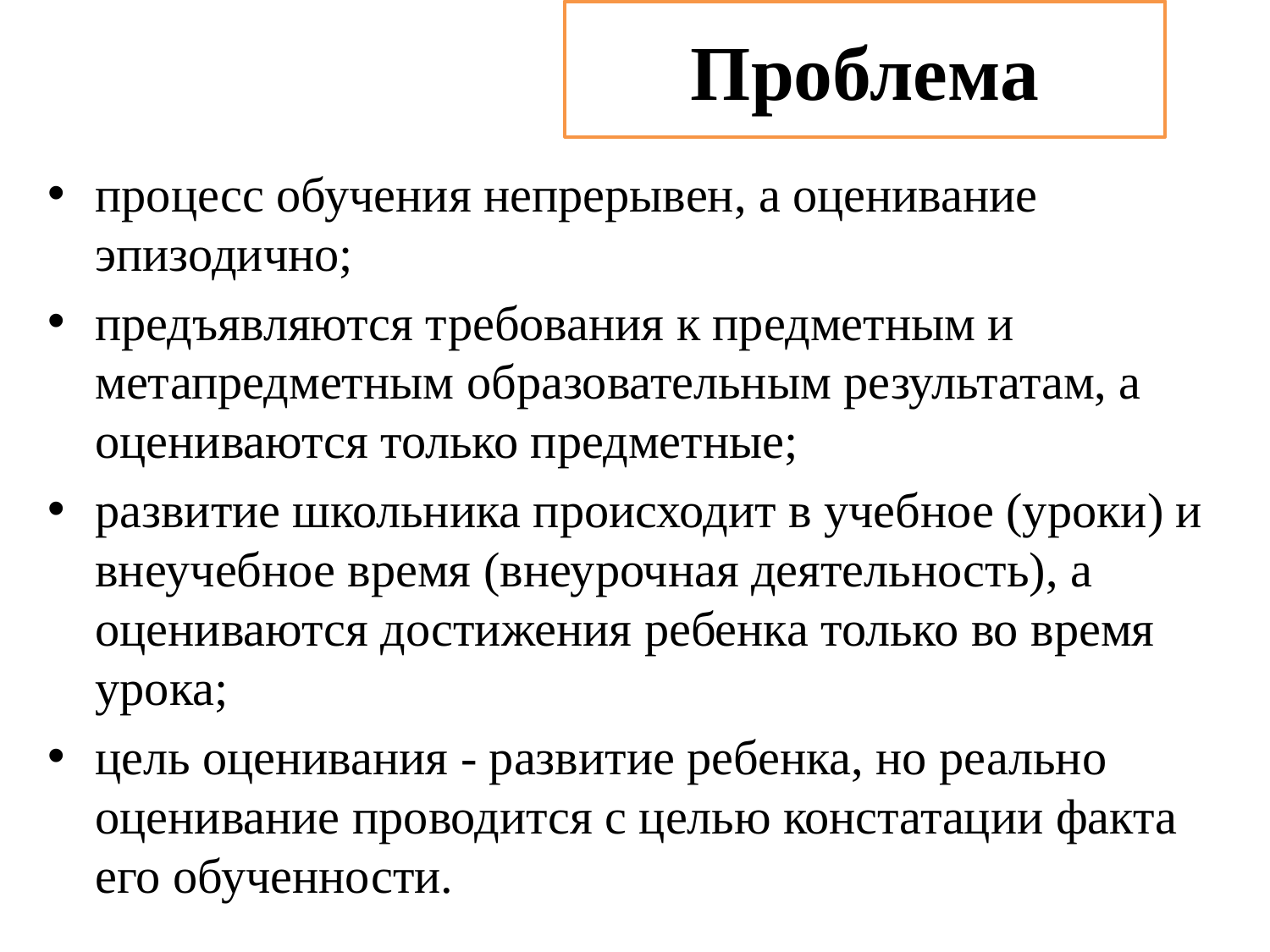

# Проблема
процесс обучения непрерывен, а оценивание эпизодично;
предъявляются требования к предметным и метапредметным образовательным результатам, а оцениваются только предметные;
развитие школьника происходит в учебное (уроки) и внеучебное время (внеурочная деятельность), а оцениваются достижения ребенка только во время урока;
цель оценивания - развитие ребенка, но реально оценивание проводится с целью констатации факта его обученности.